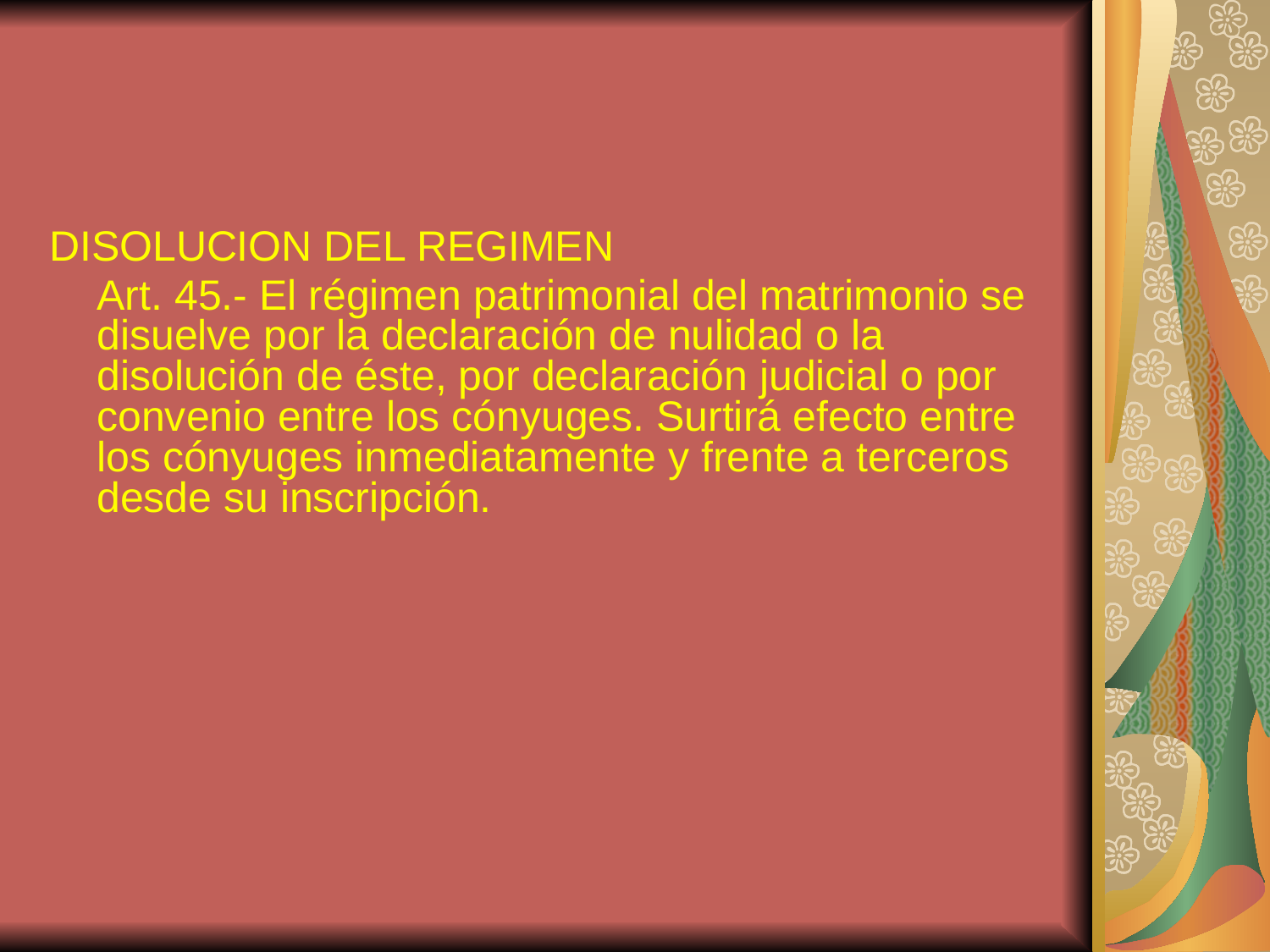

#
DISOLUCION DEL REGIMEN
	Art. 45.- El régimen patrimonial del matrimonio se disuelve por la declaración de nulidad o la disolución de éste, por declaración judicial o por convenio entre los cónyuges. Surtirá efecto entre los cónyuges inmediatamente y frente a terceros desde su inscripción.